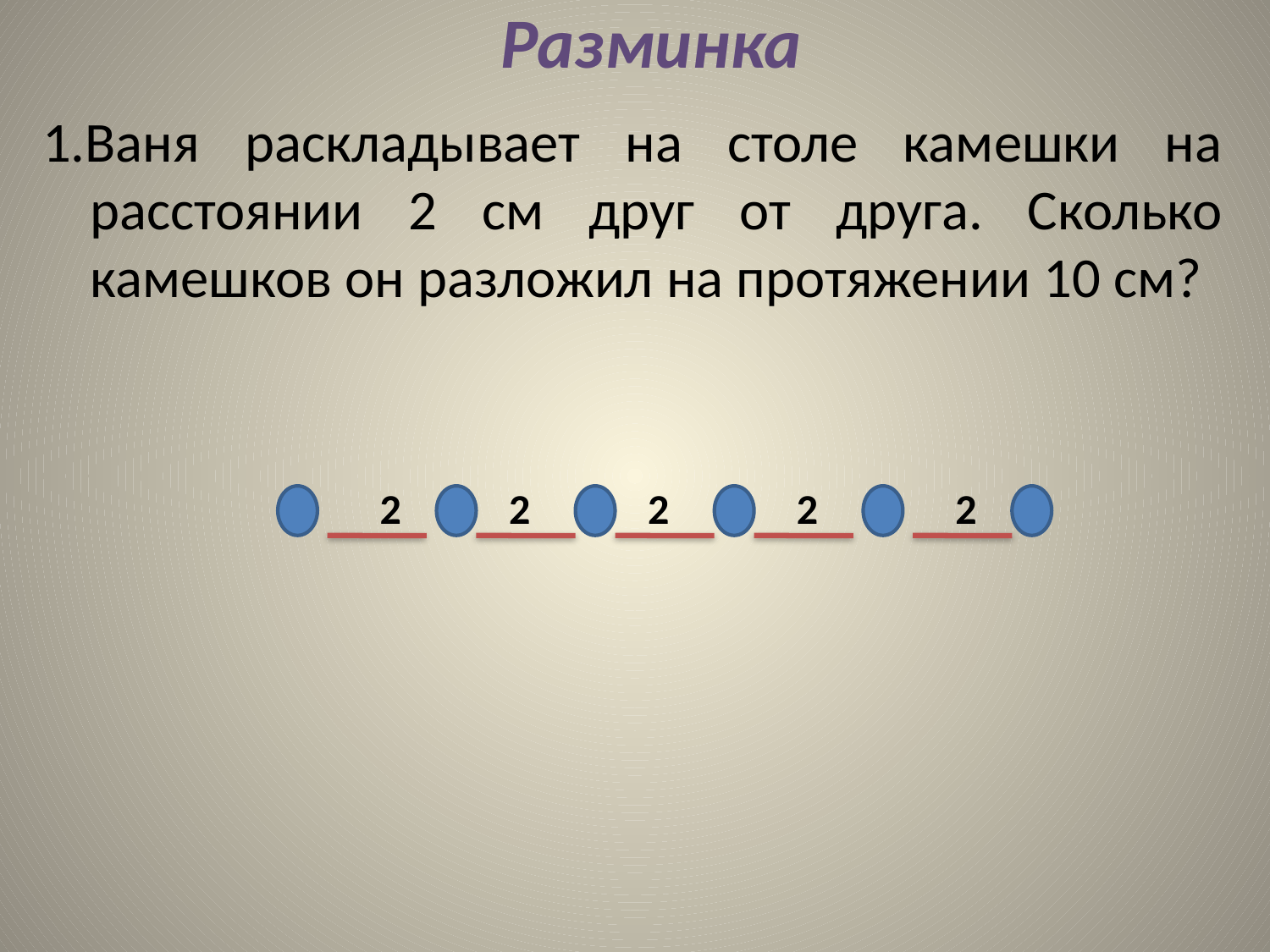

# Разминка
1.Ваня раскладывает на столе камешки на расстоянии 2 см друг от друга. Сколько камешков он разложил на протяжении 10 см?

2
2
2
2
2